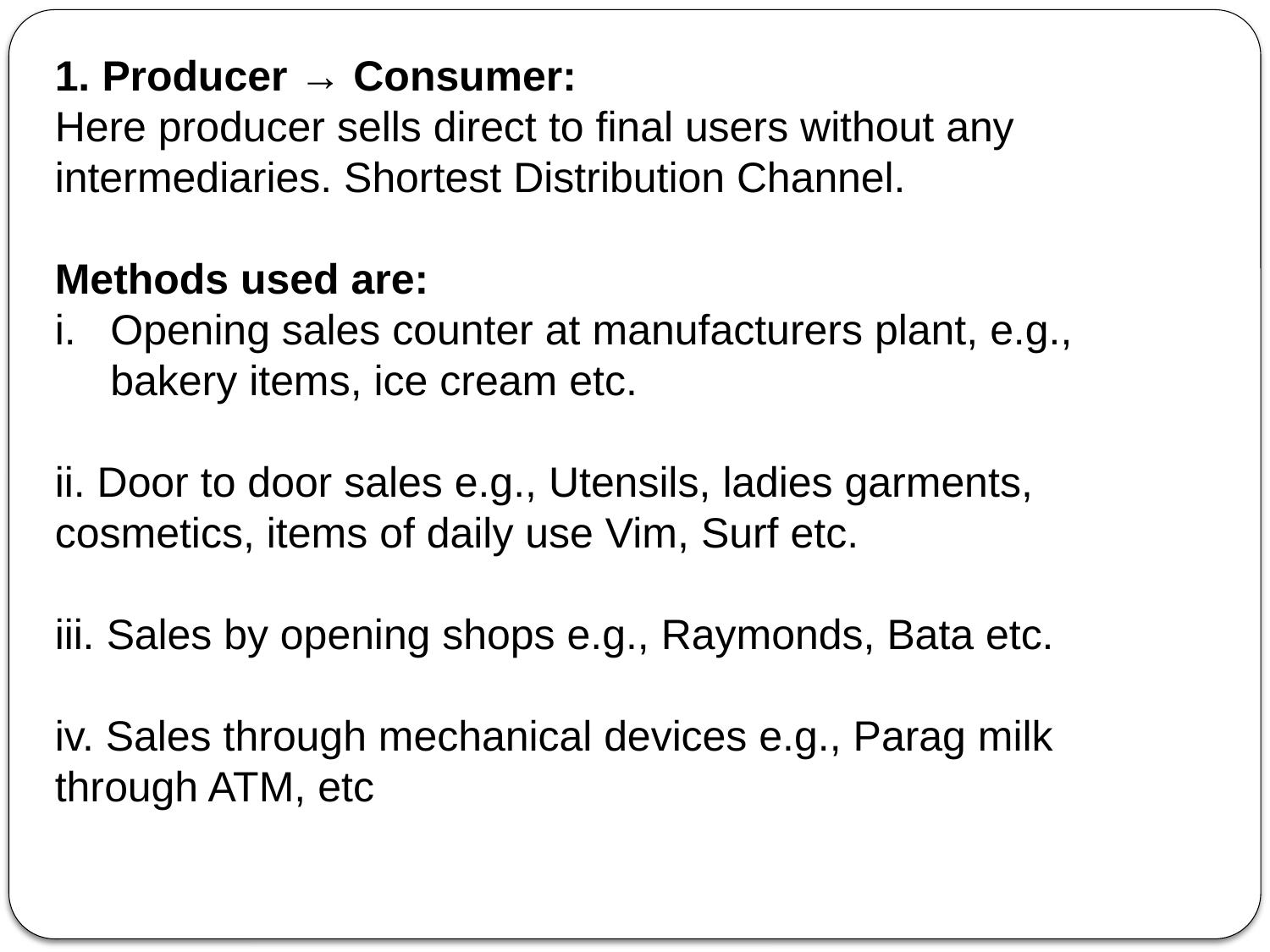

1. Producer → Consumer:
Here producer sells direct to final users without any intermediaries. Shortest Distribution Channel.

Methods used are:
Opening sales counter at manufacturers plant, e.g., bakery items, ice cream etc.

ii. Door to door sales e.g., Utensils, ladies garments, cosmetics, items of daily use Vim, Surf etc.

iii. Sales by opening shops e.g., Raymonds, Bata etc.

iv. Sales through mechanical devices e.g., Parag milk through ATM, etc